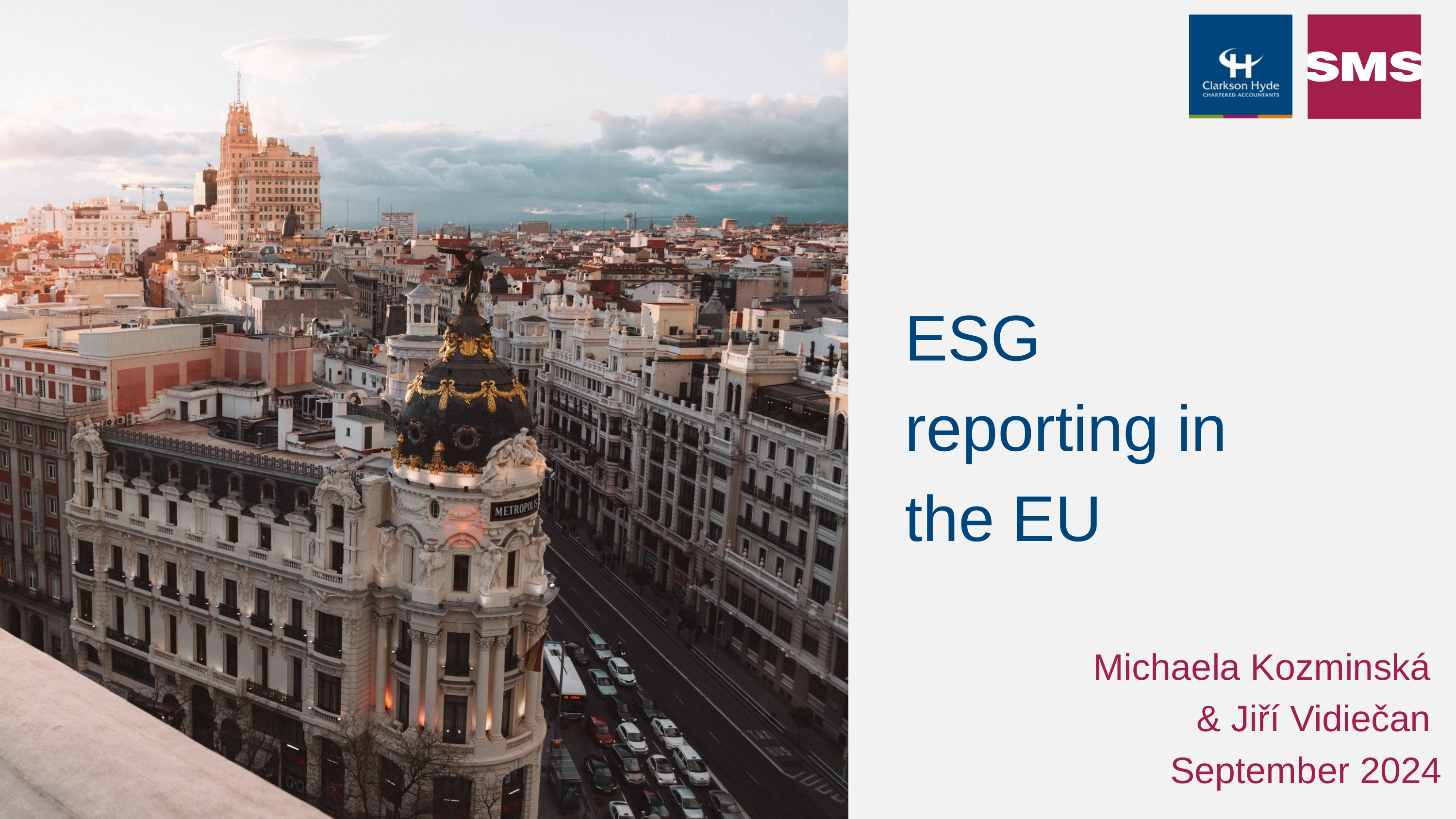

ESG reporting in the EU
Michaela Kozminská
& Jiří Vidiečan
September 2024